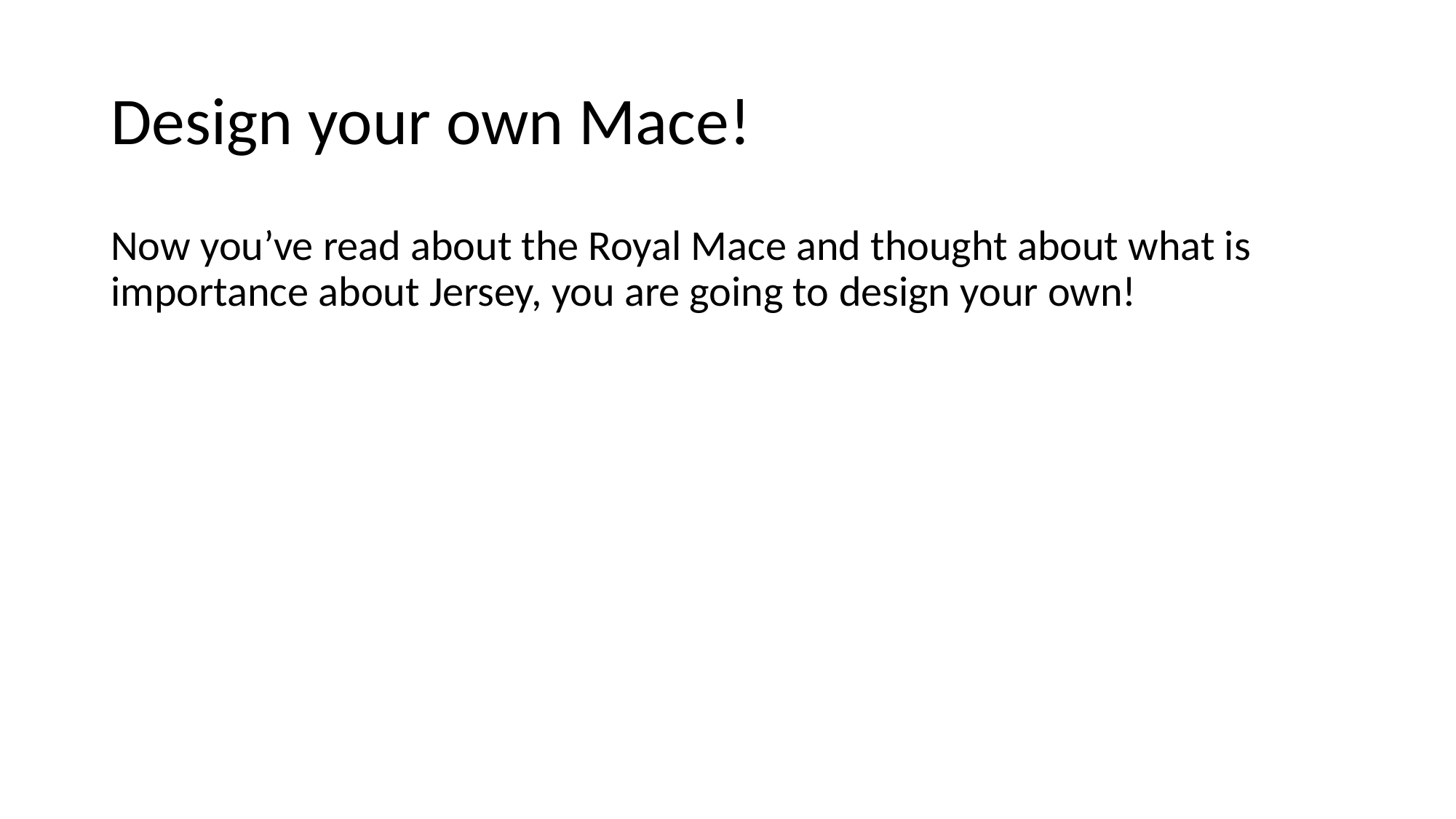

# Design your own Mace!
Now you’ve read about the Royal Mace and thought about what is importance about Jersey, you are going to design your own!